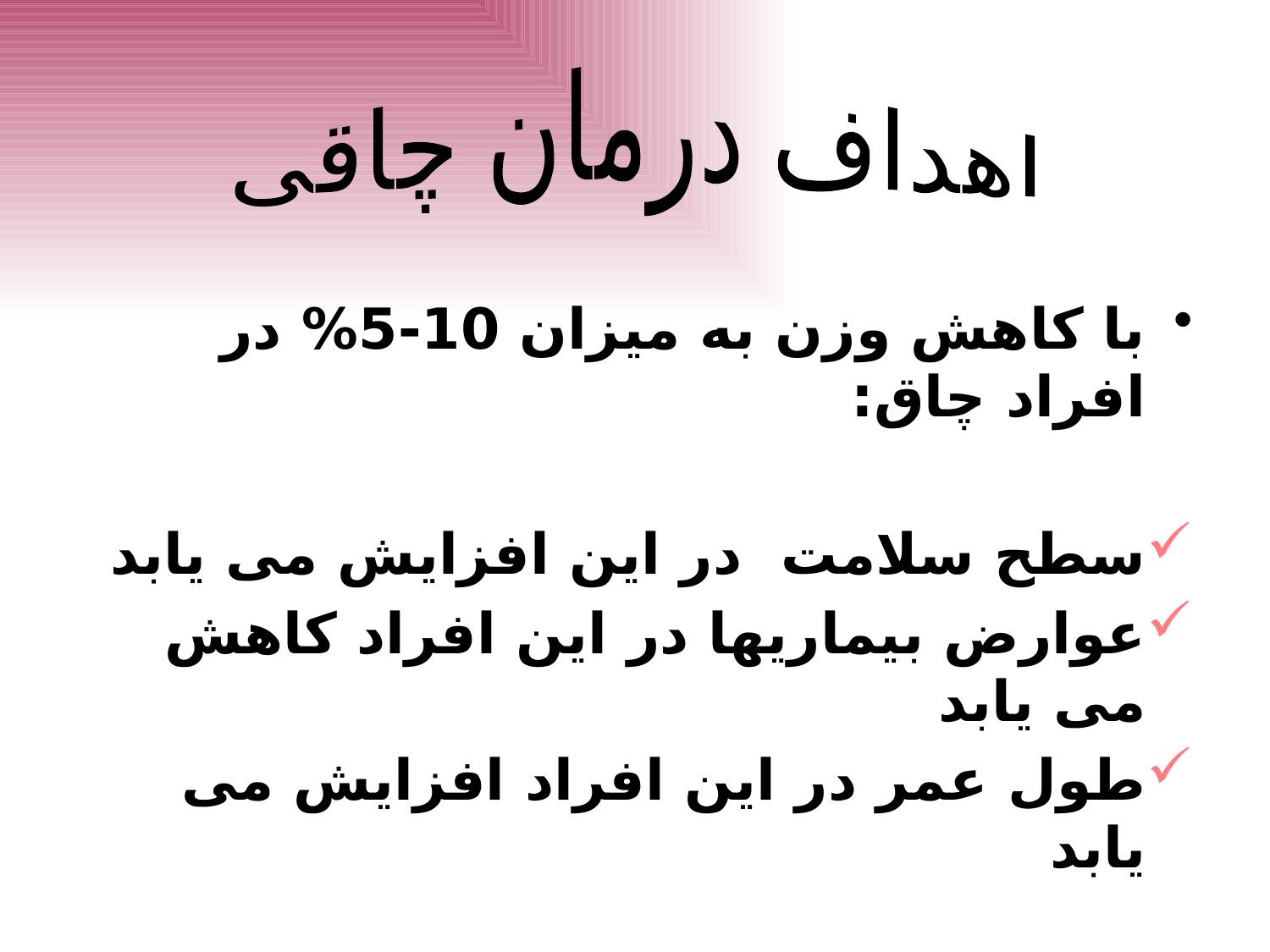

اهداف درمان چاقی
با کاهش وزن به میزان 10-5% در افراد چاق:

سطح سلامت  در این افزایش می یابد
عوارض بیماریها در این افراد کاهش می یابد
طول عمر در این افراد افزایش می یابد